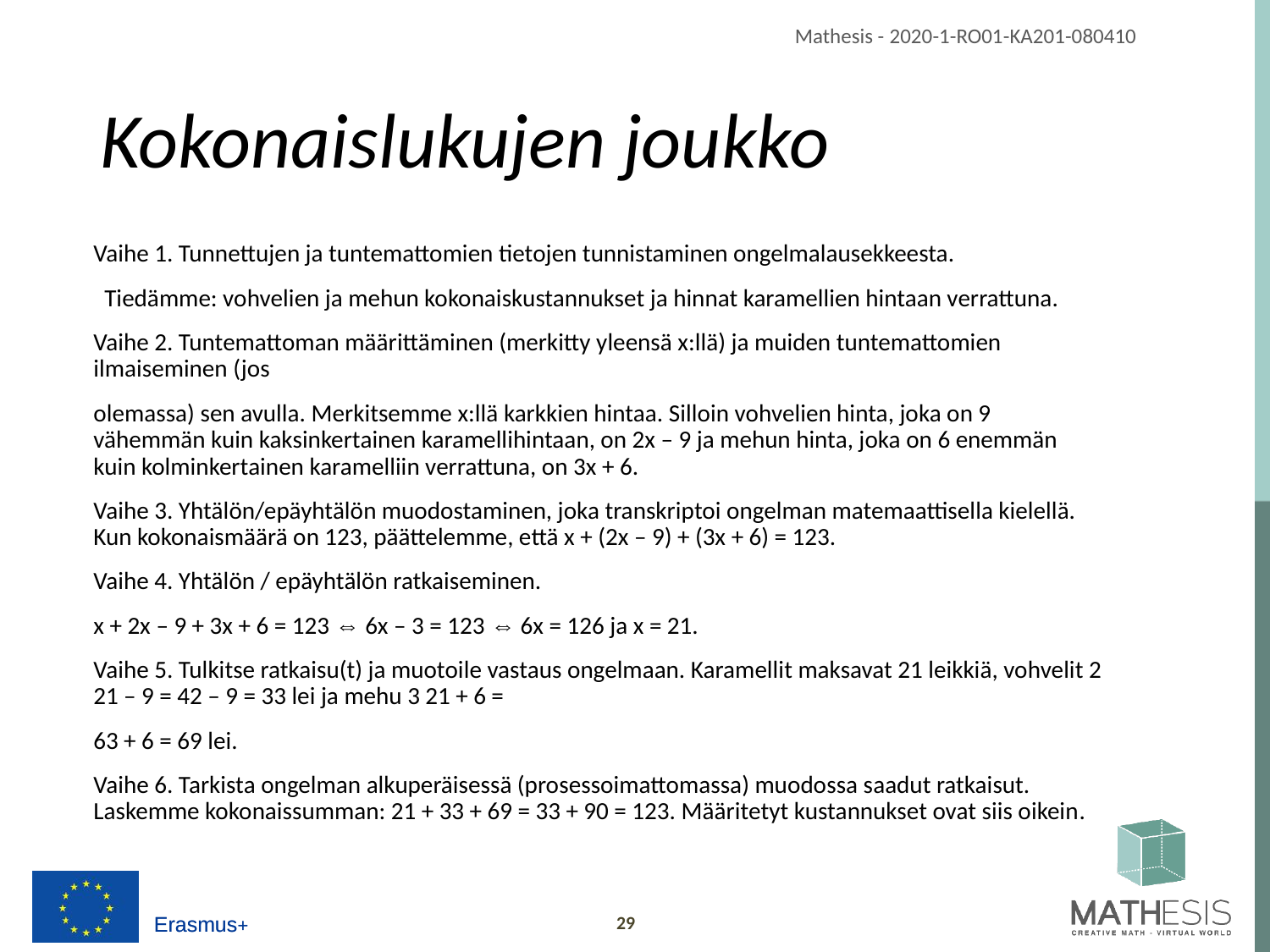

# Kokonaislukujen joukko
Vaihe 1. Tunnettujen ja tuntemattomien tietojen tunnistaminen ongelmalausekkeesta.
  Tiedämme: vohvelien ja mehun kokonaiskustannukset ja hinnat karamellien hintaan verrattuna.
Vaihe 2. Tuntemattoman määrittäminen (merkitty yleensä x:llä) ja muiden tuntemattomien ilmaiseminen (jos
olemassa) sen avulla. Merkitsemme x:llä karkkien hintaa. Silloin vohvelien hinta, joka on 9 vähemmän kuin kaksinkertainen karamellihintaan, on 2x – 9 ja mehun hinta, joka on 6 enemmän kuin kolminkertainen karamelliin verrattuna, on 3x + 6.
Vaihe 3. Yhtälön/epäyhtälön muodostaminen, joka transkriptoi ongelman matemaattisella kielellä. Kun kokonaismäärä on 123, päättelemme, että x + (2x – 9) + (3x + 6) = 123.
Vaihe 4. Yhtälön / epäyhtälön ratkaiseminen.
x + 2x – 9 + 3x + 6 = 123 ⇔ 6x – 3 = 123 ⇔ 6x = 126 ja x = 21.
Vaihe 5. Tulkitse ratkaisu(t) ja muotoile vastaus ongelmaan. Karamellit maksavat 21 leikkiä, vohvelit 2 21 – 9 = 42 – 9 = 33 lei ja mehu 3 21 + 6 =
63 + 6 = 69 lei.
Vaihe 6. Tarkista ongelman alkuperäisessä (prosessoimattomassa) muodossa saadut ratkaisut. Laskemme kokonaissumman: 21 + 33 + 69 = 33 + 90 = 123. Määritetyt kustannukset ovat siis oikein.